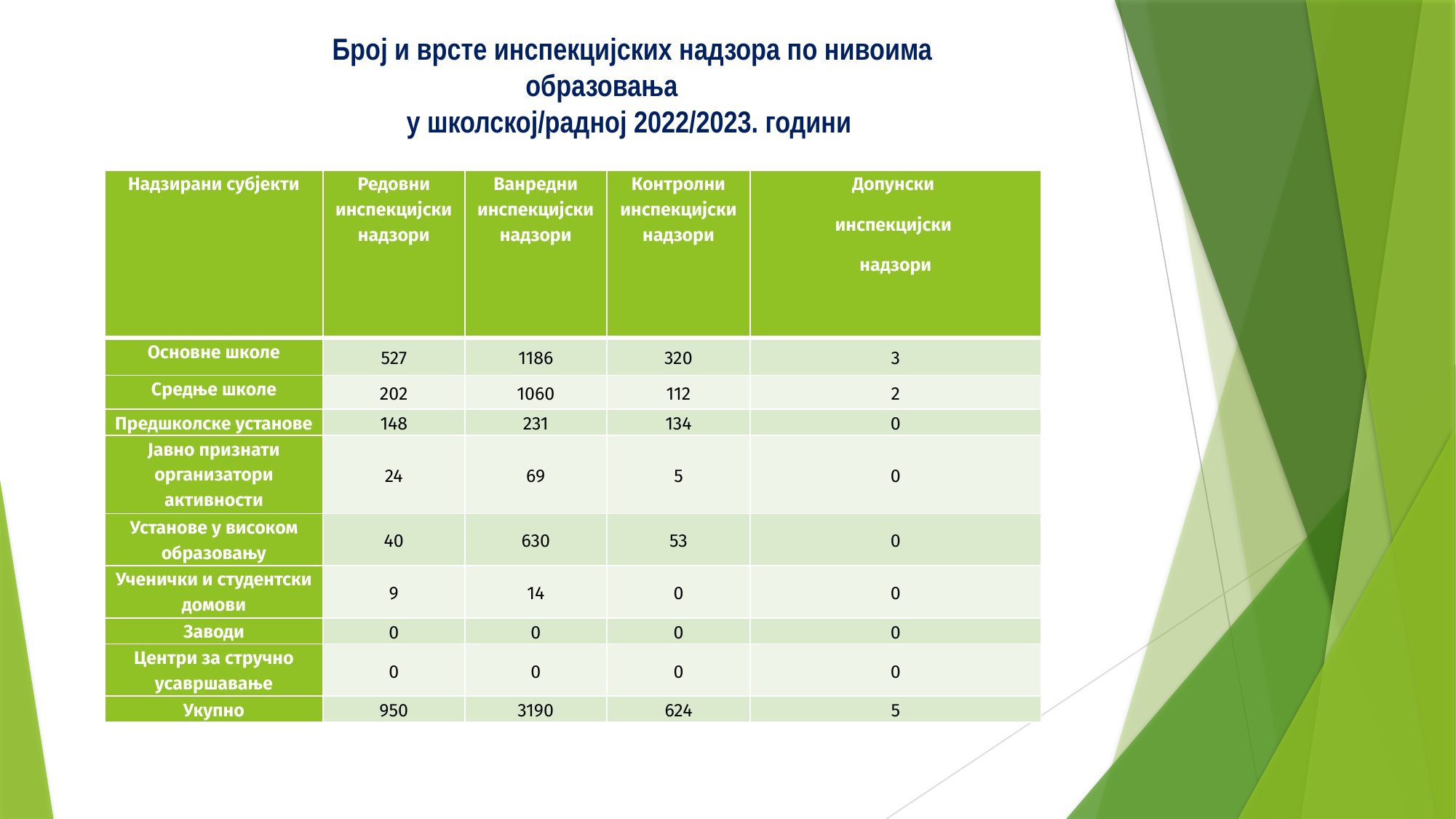

Број и врсте инспекцијских надзора по нивоима образовања
у школској/радној 2022/2023. години

| Надзирани субјекти | Редовни инспекцијски надзори | Ванредни инспекцијски надзори | Контролни инспекцијски надзори | Допунски инспекцијски надзори |
| --- | --- | --- | --- | --- |
| Основне школе | 527 | 1186 | 320 | 3 |
| Средње школе | 202 | 1060 | 112 | 2 |
| Предшколске установе | 148 | 231 | 134 | 0 |
| Јавно признати организатори активности | 24 | 69 | 5 | 0 |
| Установе у високом образовању | 40 | 630 | 53 | 0 |
| Ученички и студентски домови | 9 | 14 | 0 | 0 |
| Заводи | 0 | 0 | 0 | 0 |
| Центри за стручно усавршавање | 0 | 0 | 0 | 0 |
| Укупно | 950 | 3190 | 624 | 5 |